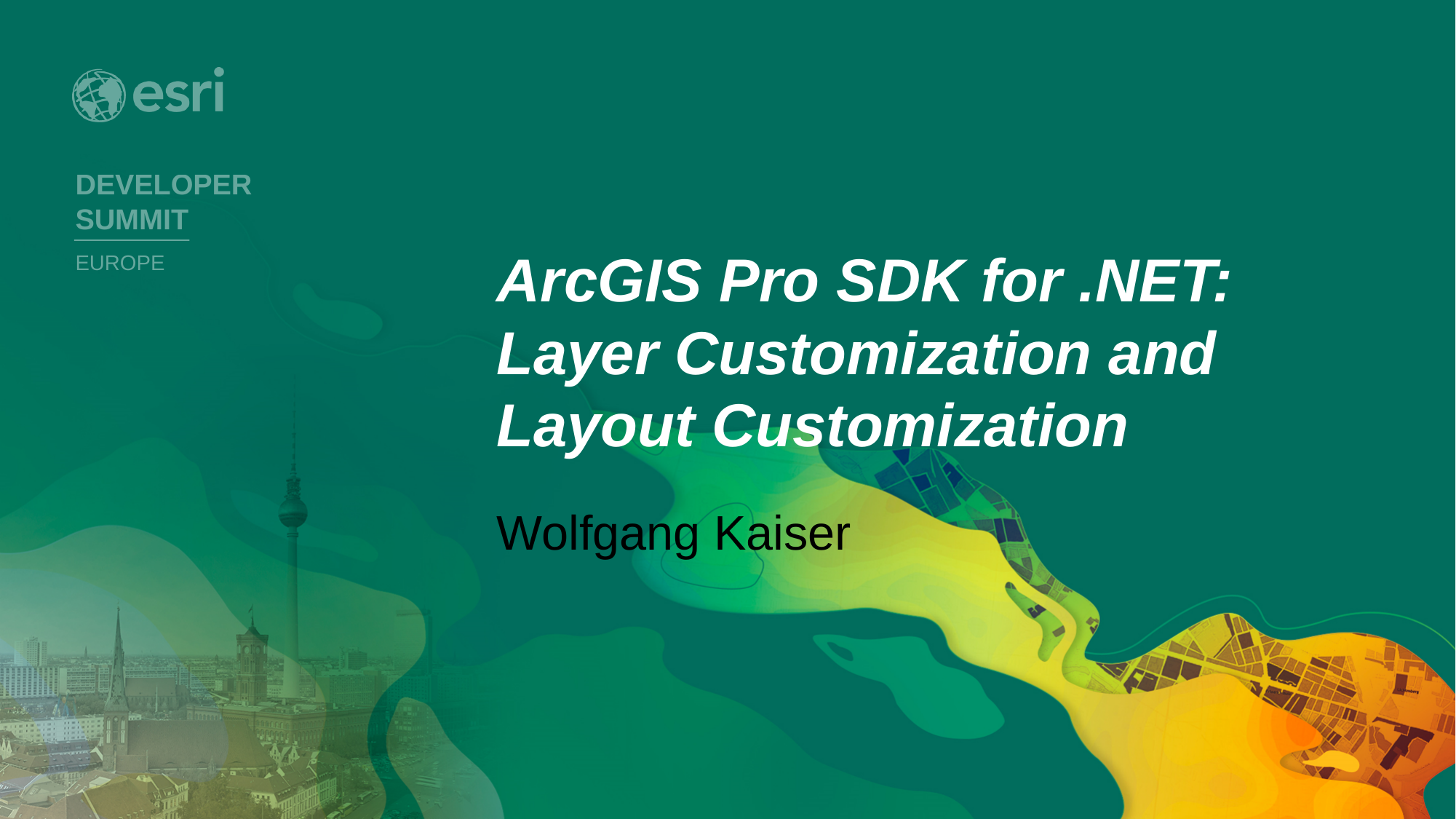

# ArcGIS Pro SDK for .NET: Layer Customization and Layout Customization
Wolfgang Kaiser